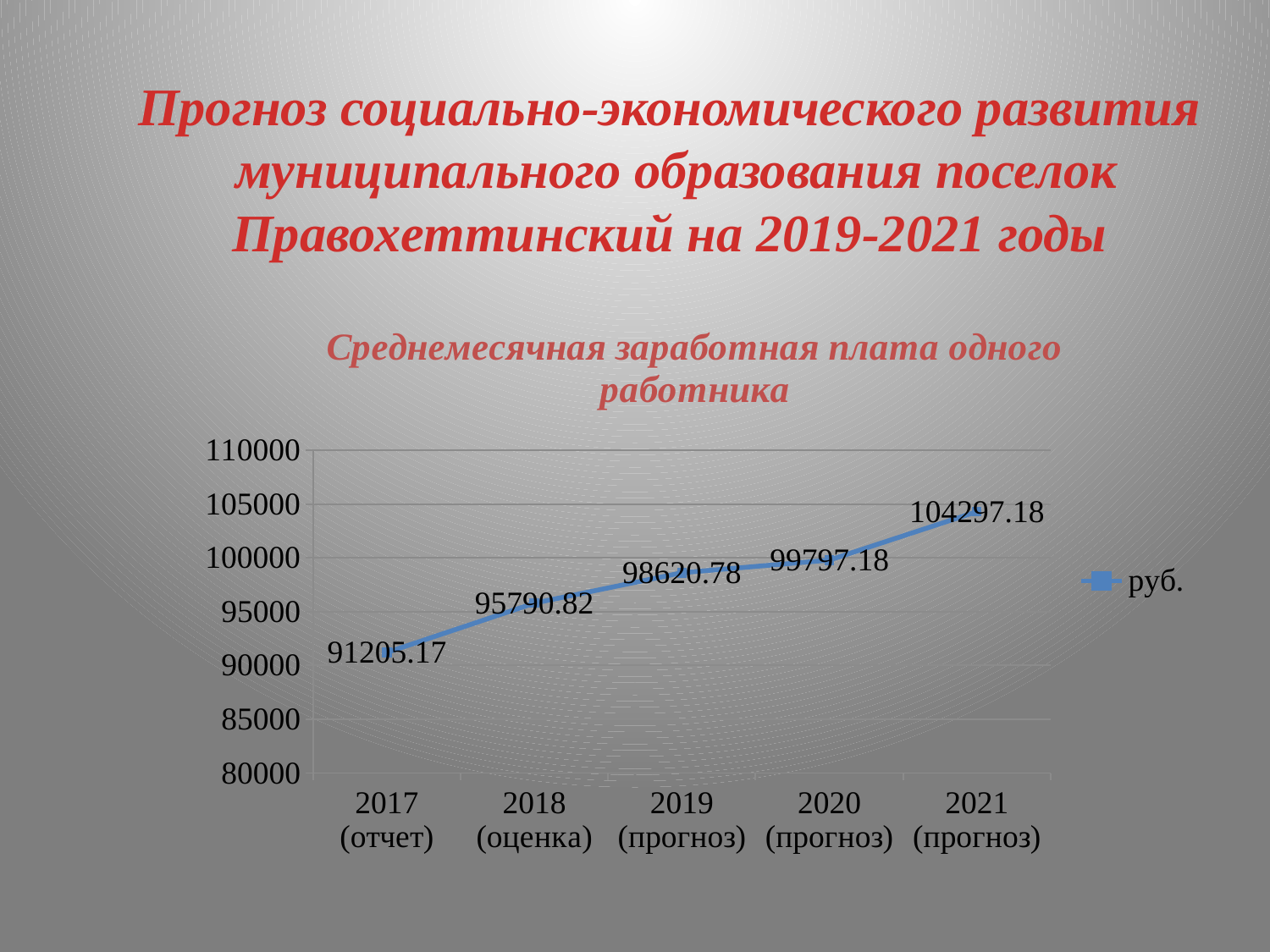

Прогноз социально-экономического развития  муниципального образования поселок Правохеттинский на 2019-2021 годы

### Chart: Среднемесячная заработная плата одного работника

| Category | руб. |
|---|---|
| 2017 (отчет) | 91205.17 |
| 2018 (оценка) | 95790.82 |
| 2019 (прогноз) | 98620.78 |
| 2020 (прогноз) | 99797.18 |
| 2021 (прогноз) | 104297.18 |